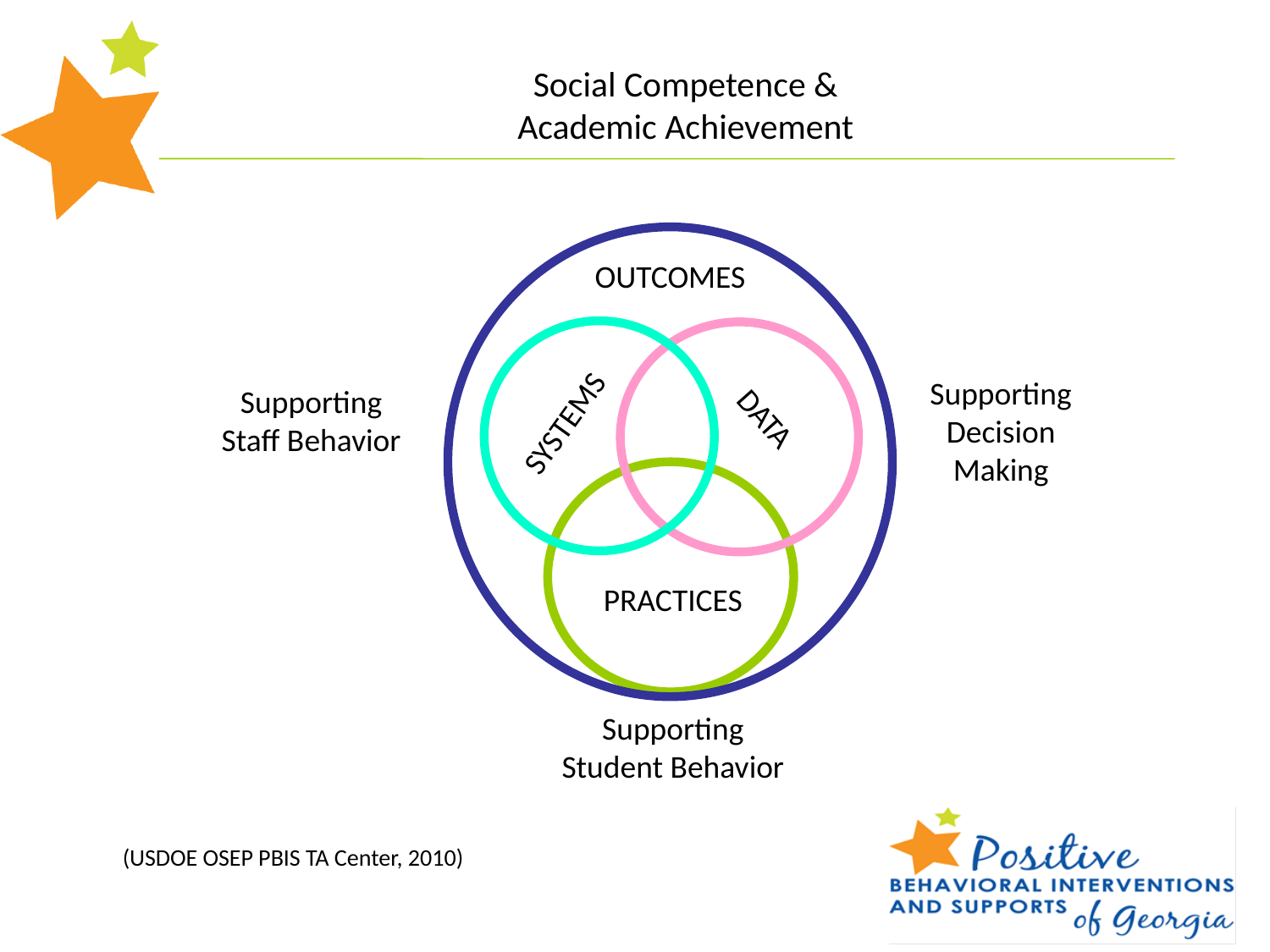

Social Competence &
Academic Achievement

OUTCOMES

Supporting
Decision
Making

Supporting
Staff Behavior

DATA
SYSTEMS

PRACTICES
Supporting
Student Behavior
(USDOE OSEP PBIS TA Center, 2010)